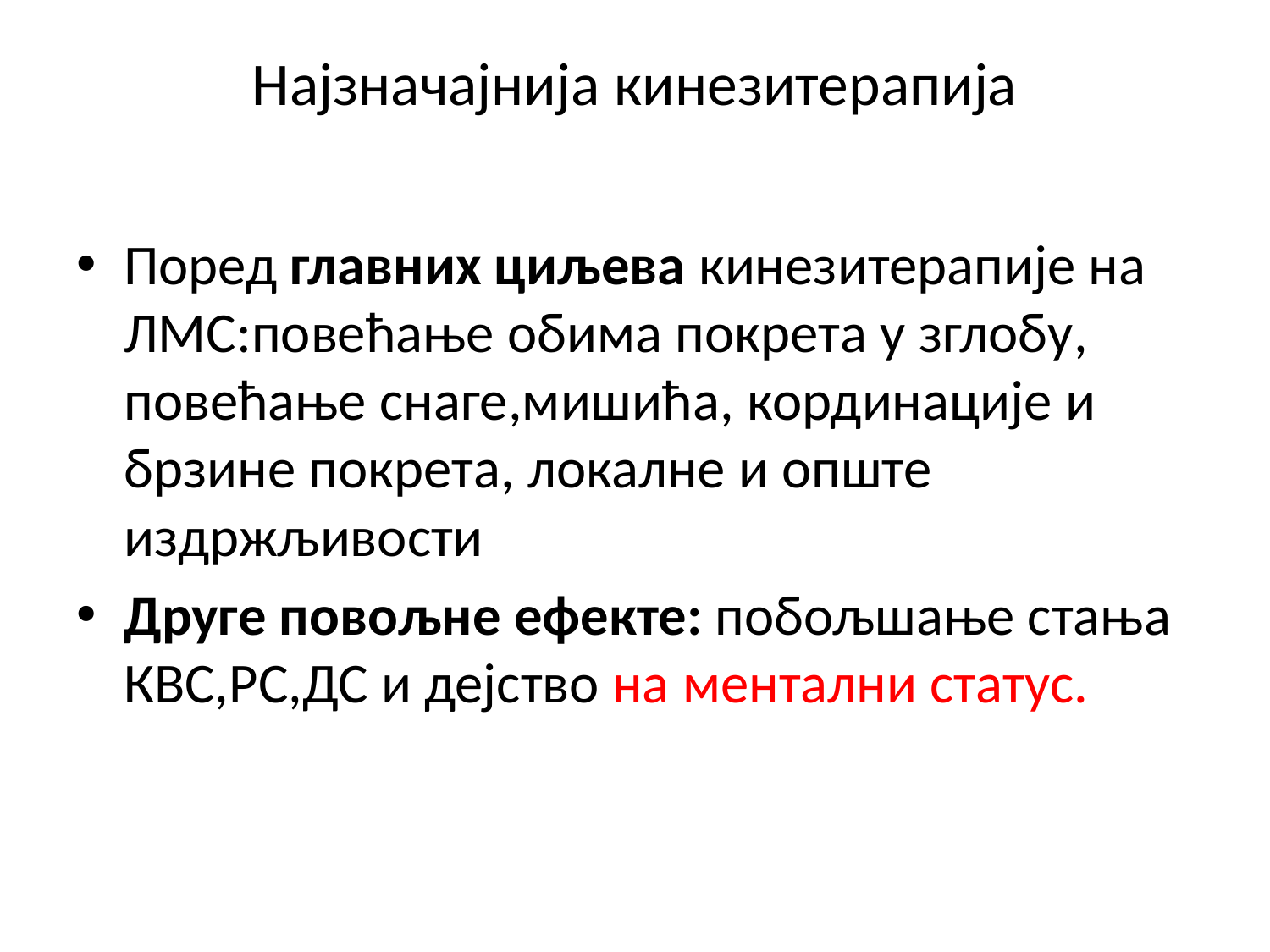

# Најзначајнија кинезитерапија
Поред главних циљева кинезитерапије на ЛМС:повећање обима покрета у зглобу, повећање снаге,мишића, кординације и брзине покрета, локалне и опште издржљивости
Друге повољне ефекте: побољшање стања КВС,РС,ДС и дејство на ментални статус.